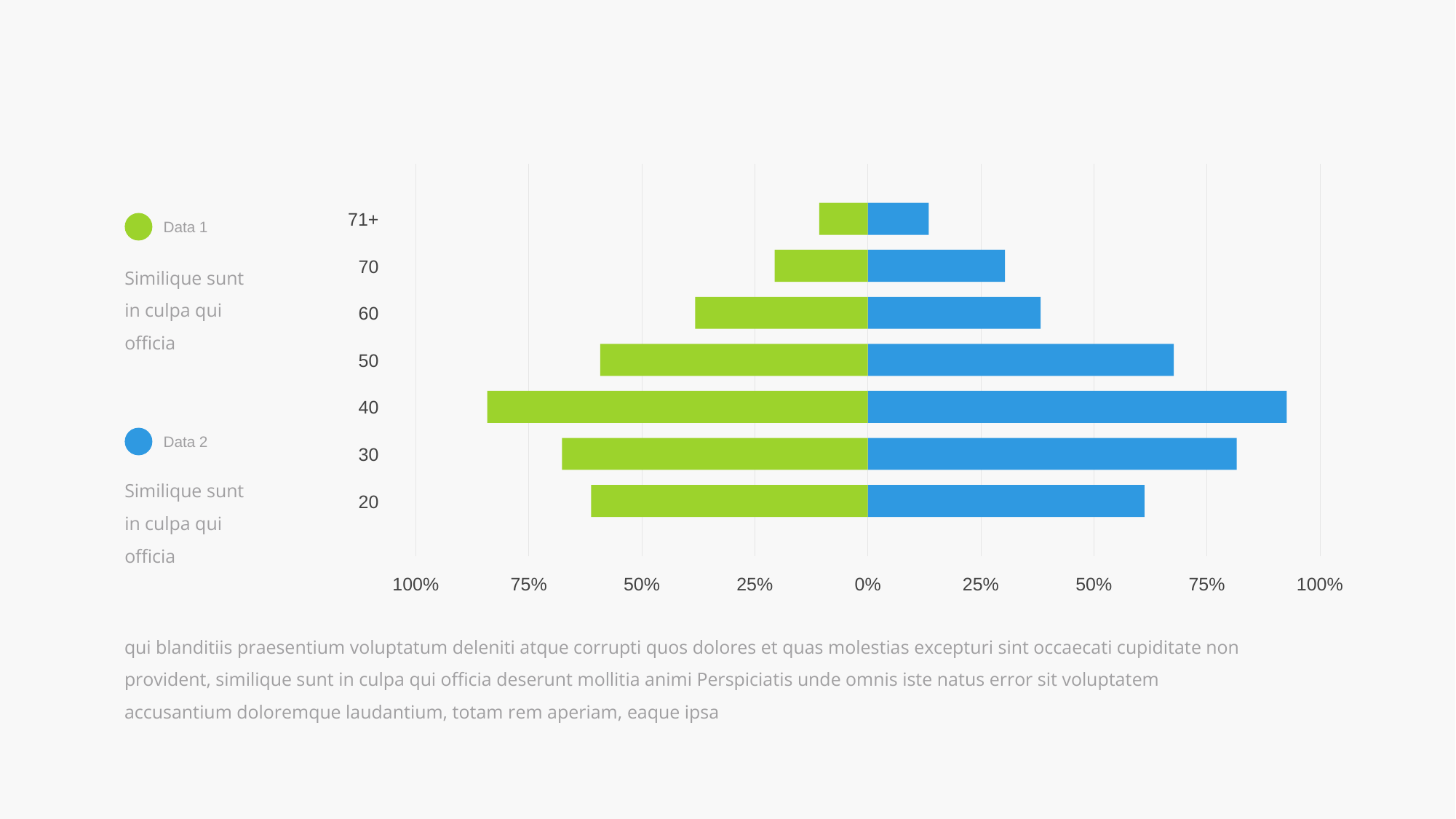

71+
70
60
50
40
30
20
100%
75%
50%
25%
0%
25%
50%
75%
100%

Data 1

Similique sunt in culpa qui officia
Data 2

Similique sunt in culpa qui officia
qui blanditiis praesentium voluptatum deleniti atque corrupti quos dolores et quas molestias excepturi sint occaecati cupiditate non provident, similique sunt in culpa qui officia deserunt mollitia animi Perspiciatis unde omnis iste natus error sit voluptatem accusantium doloremque laudantium, totam rem aperiam, eaque ipsa